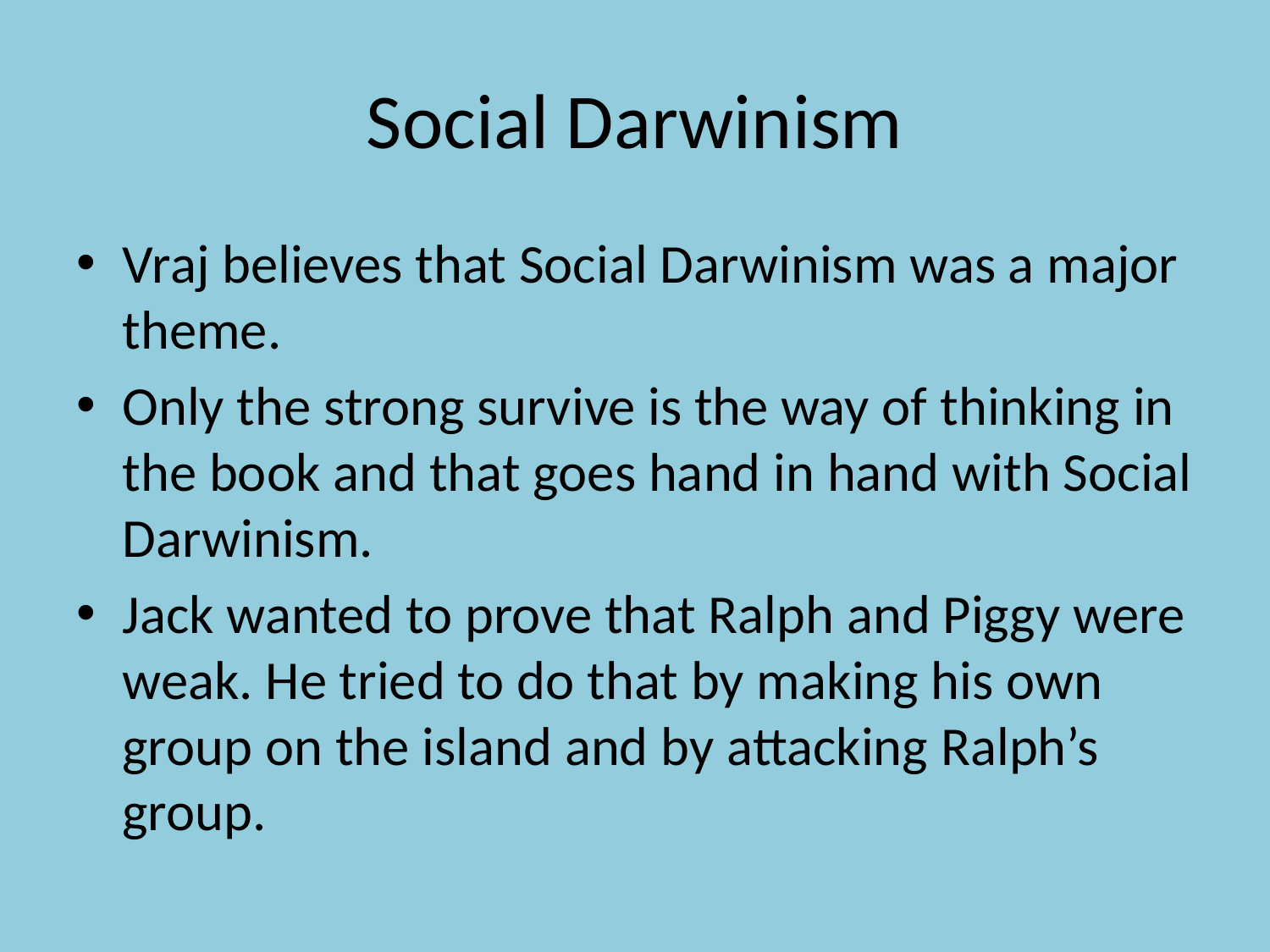

# Social Darwinism
Vraj believes that Social Darwinism was a major theme.
Only the strong survive is the way of thinking in the book and that goes hand in hand with Social Darwinism.
Jack wanted to prove that Ralph and Piggy were weak. He tried to do that by making his own group on the island and by attacking Ralph’s group.